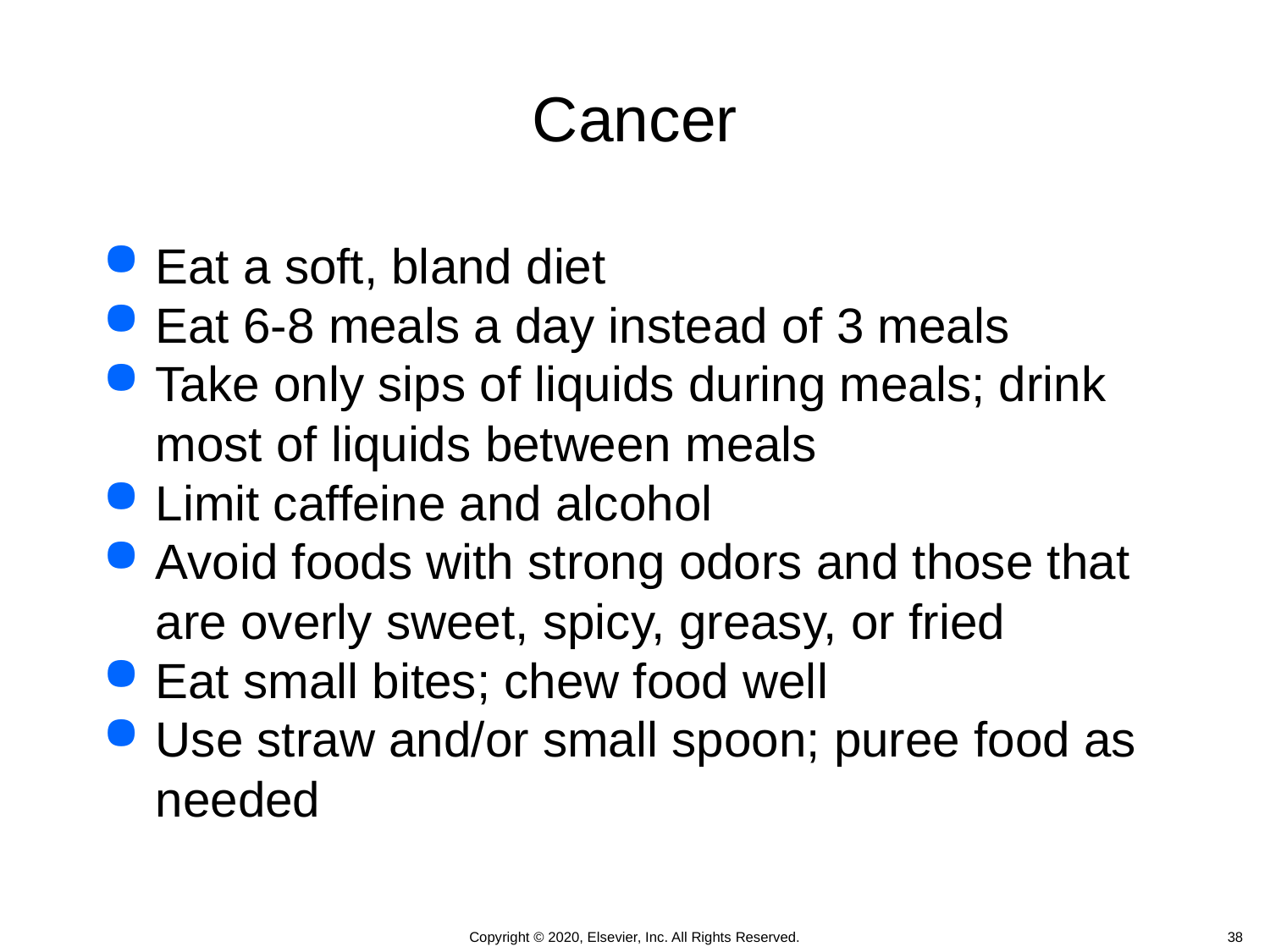

# Cancer
Eat a soft, bland diet
Eat 6-8 meals a day instead of 3 meals
Take only sips of liquids during meals; drink most of liquids between meals
Limit caffeine and alcohol
Avoid foods with strong odors and those that are overly sweet, spicy, greasy, or fried
Eat small bites; chew food well
Use straw and/or small spoon; puree food as needed
 38